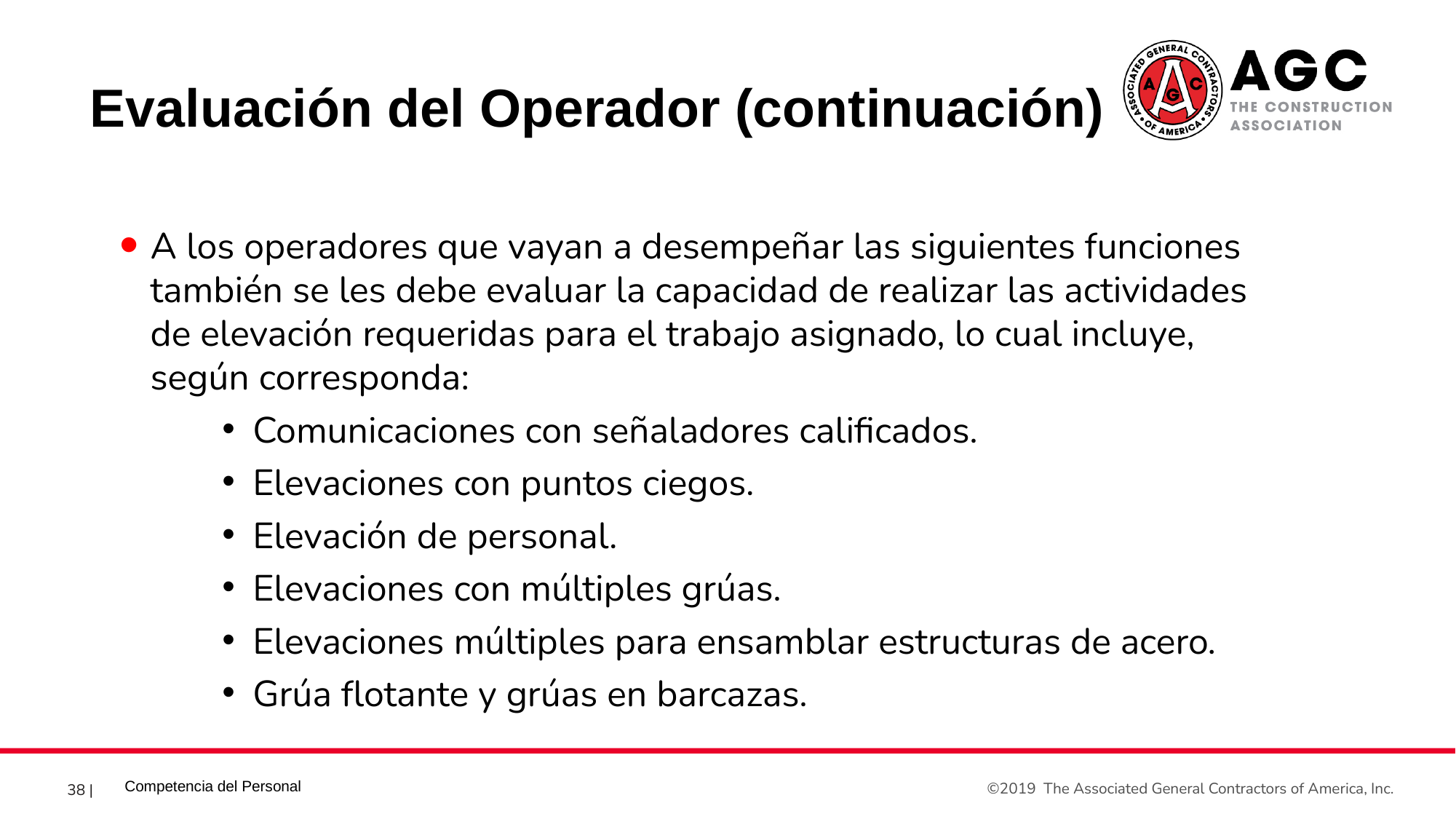

Evaluación del Operador (continuación)

A los operadores que vayan a desempeñar las siguientes funciones también se les debe evaluar la capacidad de realizar las actividades de elevación requeridas para el trabajo asignado, lo cual incluye, según corresponda:
Comunicaciones con señaladores calificados.
Elevaciones con puntos ciegos.
Elevación de personal.
Elevaciones con múltiples grúas.
Elevaciones múltiples para ensamblar estructuras de acero.
Grúa flotante y grúas en barcazas.
Competencia del Personal